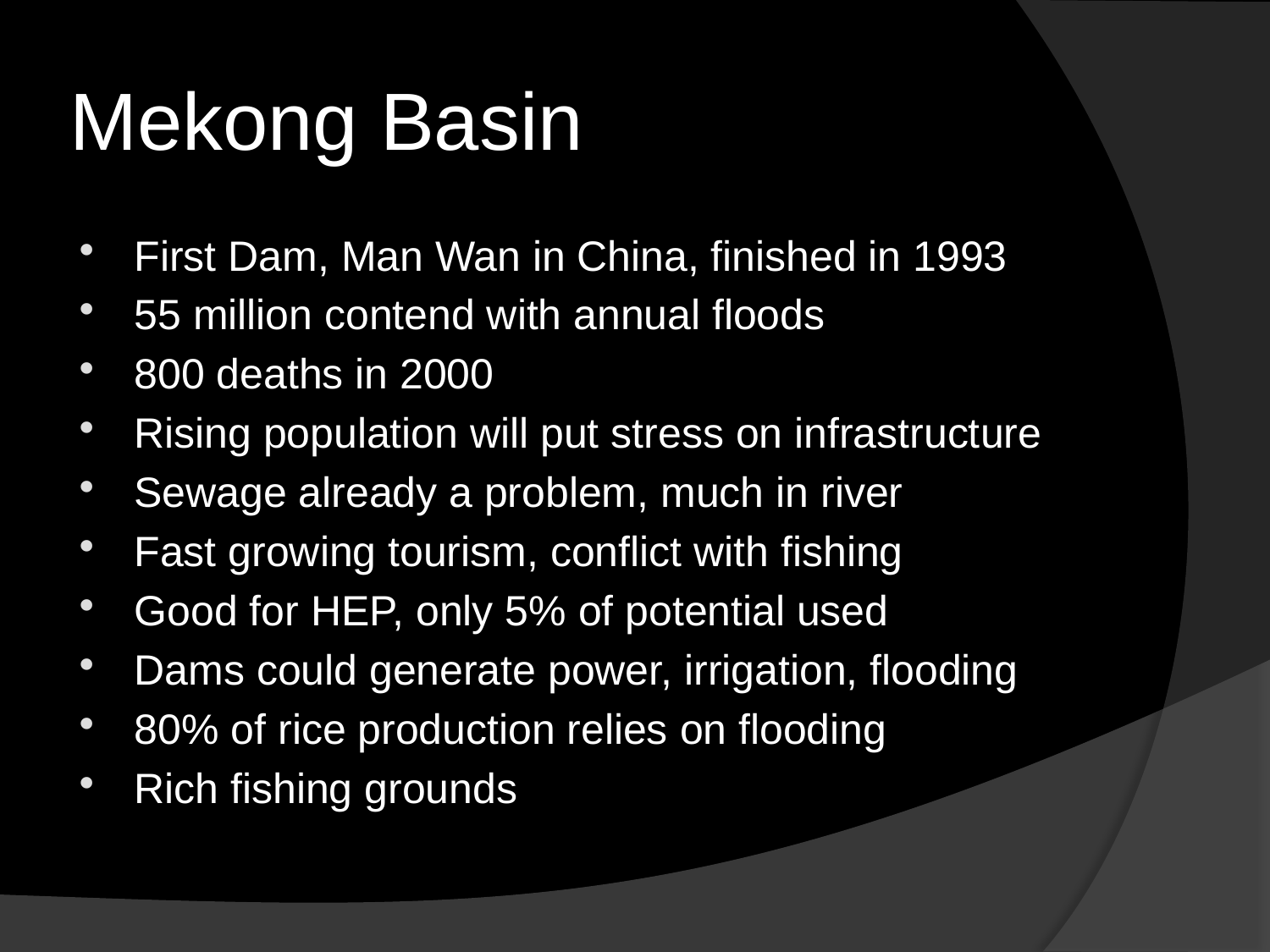

# Mekong Basin
First Dam, Man Wan in China, finished in 1993
55 million contend with annual floods
800 deaths in 2000
Rising population will put stress on infrastructure
Sewage already a problem, much in river
Fast growing tourism, conflict with fishing
Good for HEP, only 5% of potential used
Dams could generate power, irrigation, flooding
80% of rice production relies on flooding
Rich fishing grounds